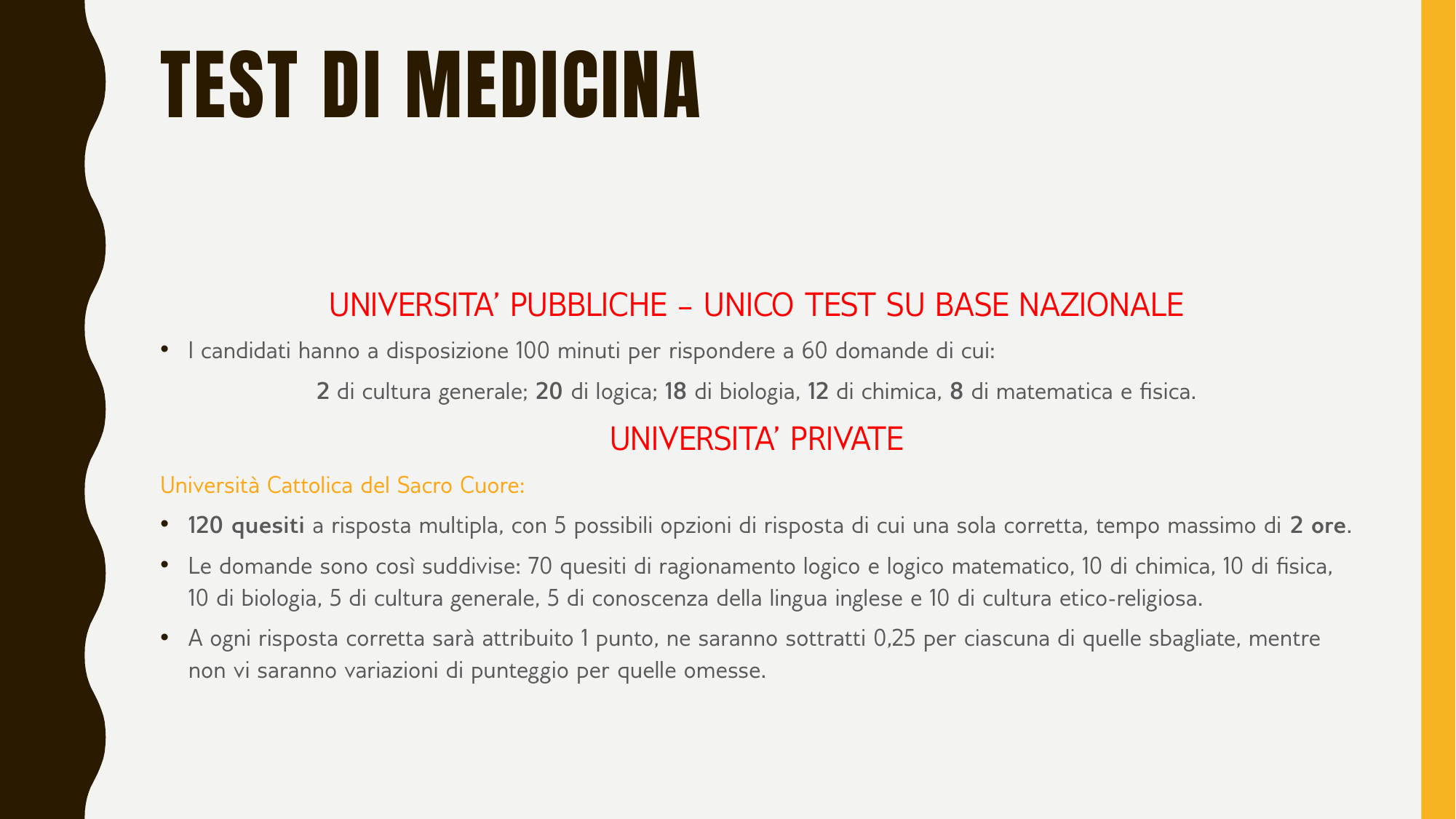

# Test di medicina
UNIVERSITA’ PUBBLICHE – UNICO TEST SU BASE NAZIONALE
I candidati hanno a disposizione 100 minuti per rispondere a 60 domande di cui:
2 di cultura generale; 20 di logica; 18 di biologia, 12 di chimica, 8 di matematica e fisica.
UNIVERSITA’ PRIVATE
Università Cattolica del Sacro Cuore:
120 quesiti a risposta multipla, con 5 possibili opzioni di risposta di cui una sola corretta, tempo massimo di 2 ore.
Le domande sono così suddivise: 70 quesiti di ragionamento logico e logico matematico, 10 di chimica, 10 di fisica, 10 di biologia, 5 di cultura generale, 5 di conoscenza della lingua inglese e 10 di cultura etico-religiosa.
A ogni risposta corretta sarà attribuito 1 punto, ne saranno sottratti 0,25 per ciascuna di quelle sbagliate, mentre non vi saranno variazioni di punteggio per quelle omesse.